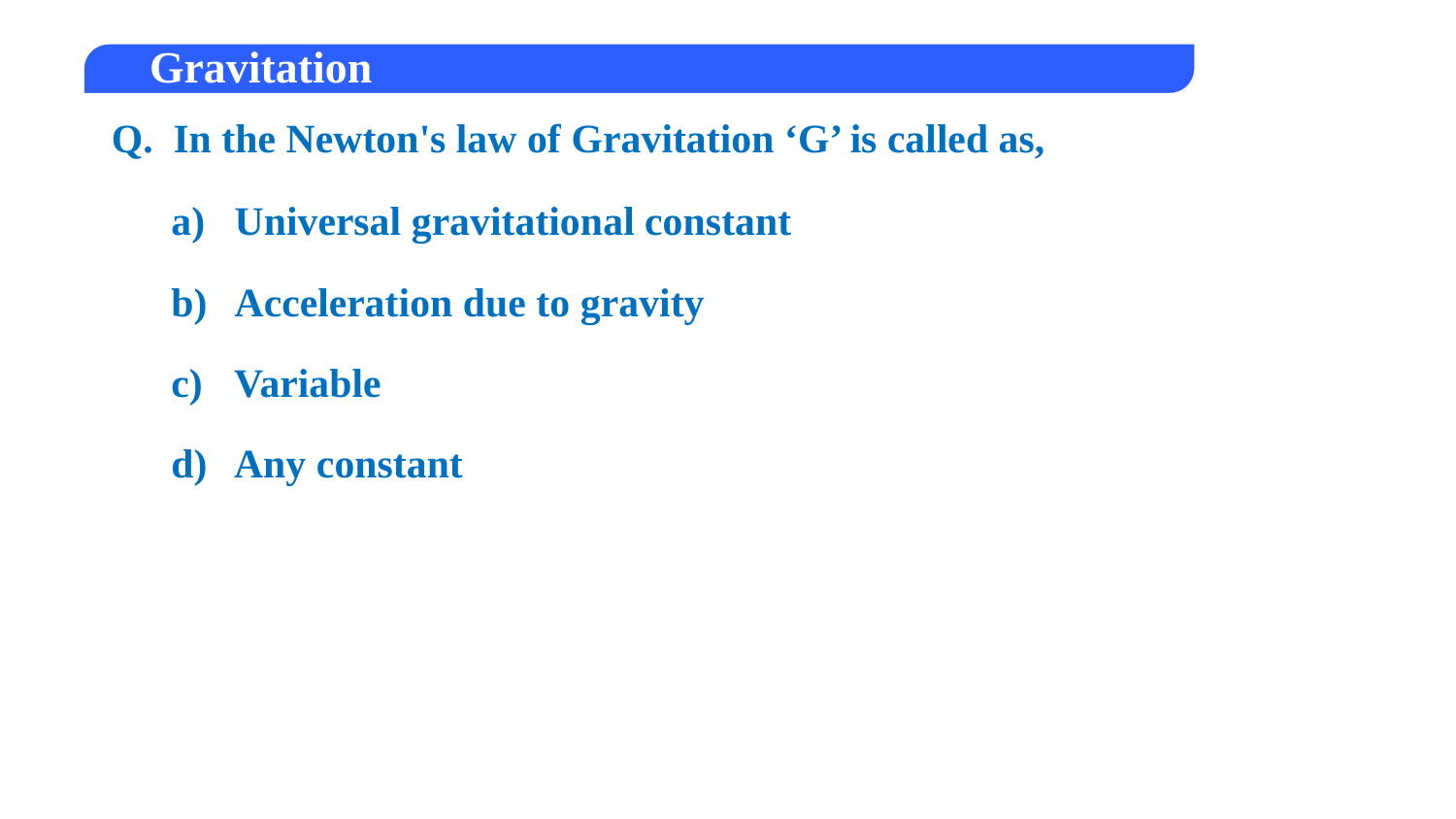

Q.
In the Newton's law of Gravitation ‘G’ is called as,
a)
Universal gravitational constant
b)
Acceleration due to gravity
c)
Variable
d)
Any constant